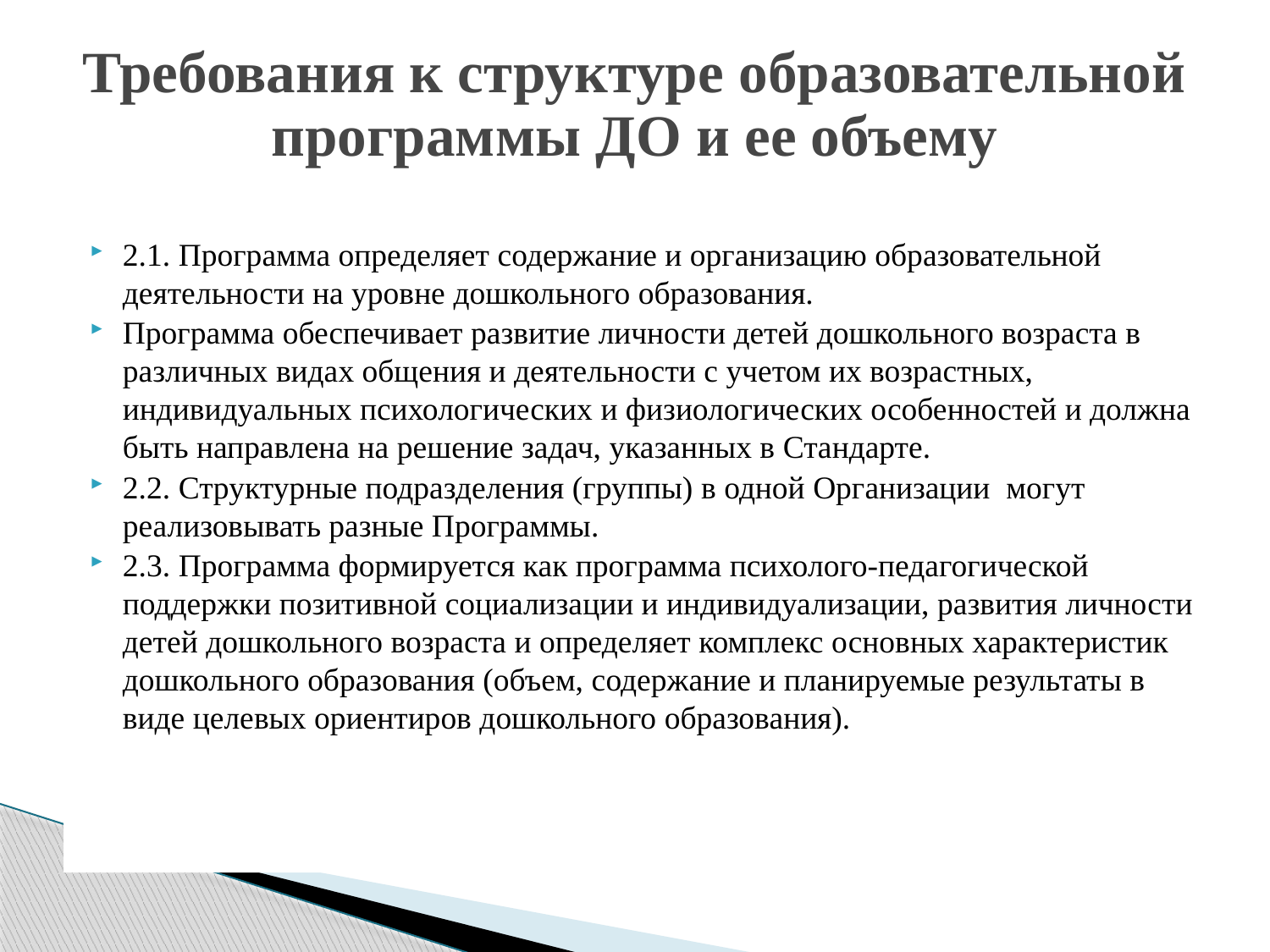

# Требования к структуре образовательной программы ДО и ее объему
2.1. Программа определяет содержание и организацию образовательной деятельности на уровне дошкольного образования.
Программа обеспечивает развитие личности детей дошкольного возраста в различных видах общения и деятельности с учетом их возрастных, индивидуальных психологических и физиологических особенностей и должна быть направлена на решение задач, указанных в Стандарте.
2.2. Структурные подразделения (группы) в одной Организации  могут реализовывать разные Программы.
2.3. Программа формируется как программа психолого-педагогической поддержки позитивной социализации и индивидуализации, развития личности детей дошкольного возраста и определяет комплекс основных характеристик дошкольного образования (объем, содержание и планируемые результаты в виде целевых ориентиров дошкольного образования).